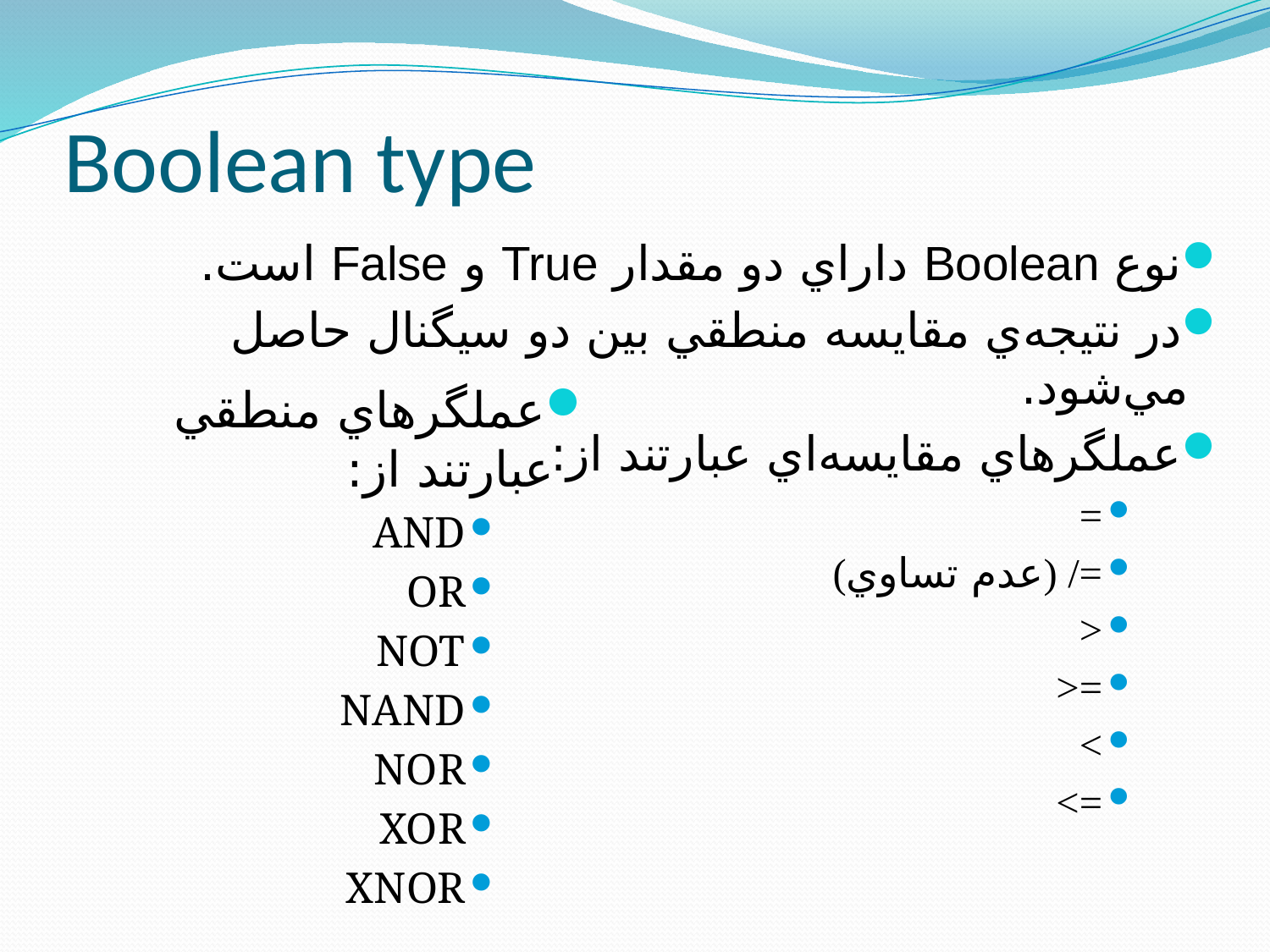

# Boolean type
نوع Boolean داراي دو مقدار True و False است.
در نتيجه‌ي مقايسه منطقي بين دو سيگنال حاصل مي‌شود.
عملگرهاي مقايسه‌اي عبارتند از:
=
=/ (عدم تساوي)
<
=<
>
=>
عملگرهاي منطقي عبارتند از:
AND
OR
NOT
NAND
NOR
XOR
XNOR